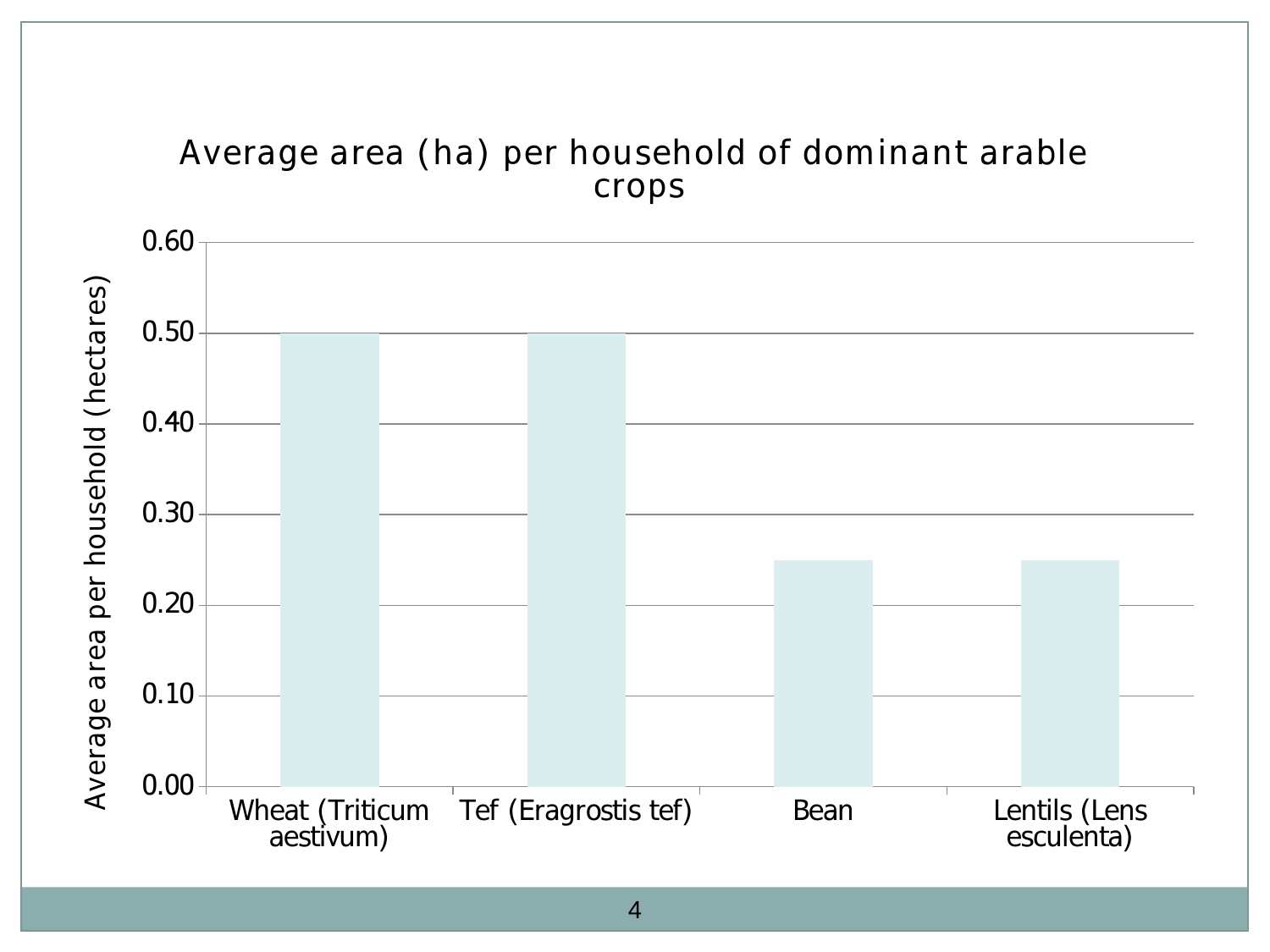

### Chart: Average area (ha) per household of dominant arable  crops

| Category | Total |
|---|---|
| Wheat (Triticum aestivum) | 0.5 |
| Tef (Eragrostis tef)  | 0.5 |
| Bean | 0.25 |
| Lentils (Lens esculenta) | 0.25 |
4